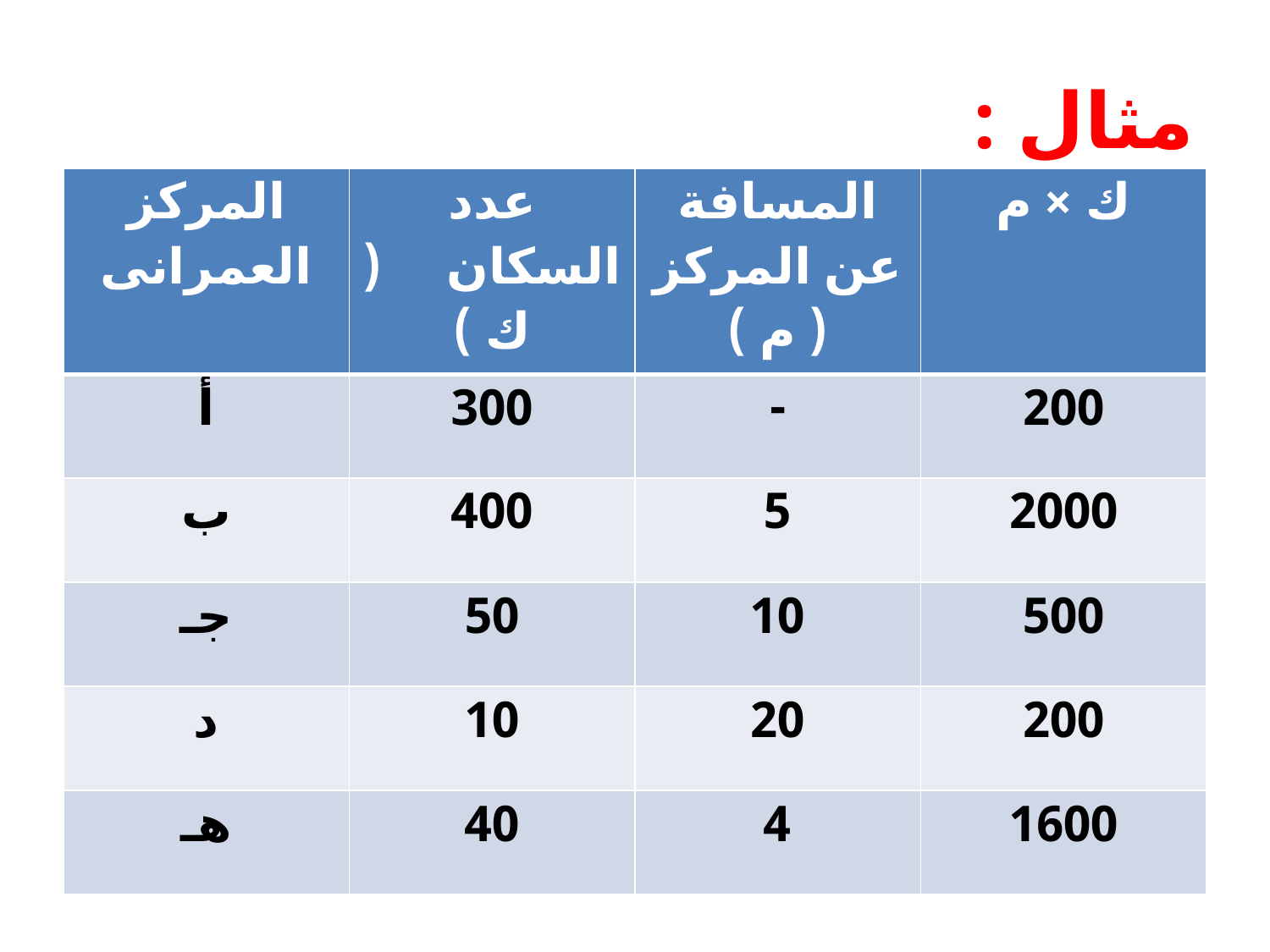

# مثال :
| المركز العمرانى | عدد السكان ( ك ) | المسافة عن المركز ( م ) | ك × م |
| --- | --- | --- | --- |
| أ | 300 | - | 200 |
| ب | 400 | 5 | 2000 |
| جـ | 50 | 10 | 500 |
| د | 10 | 20 | 200 |
| هـ | 40 | 4 | 1600 |